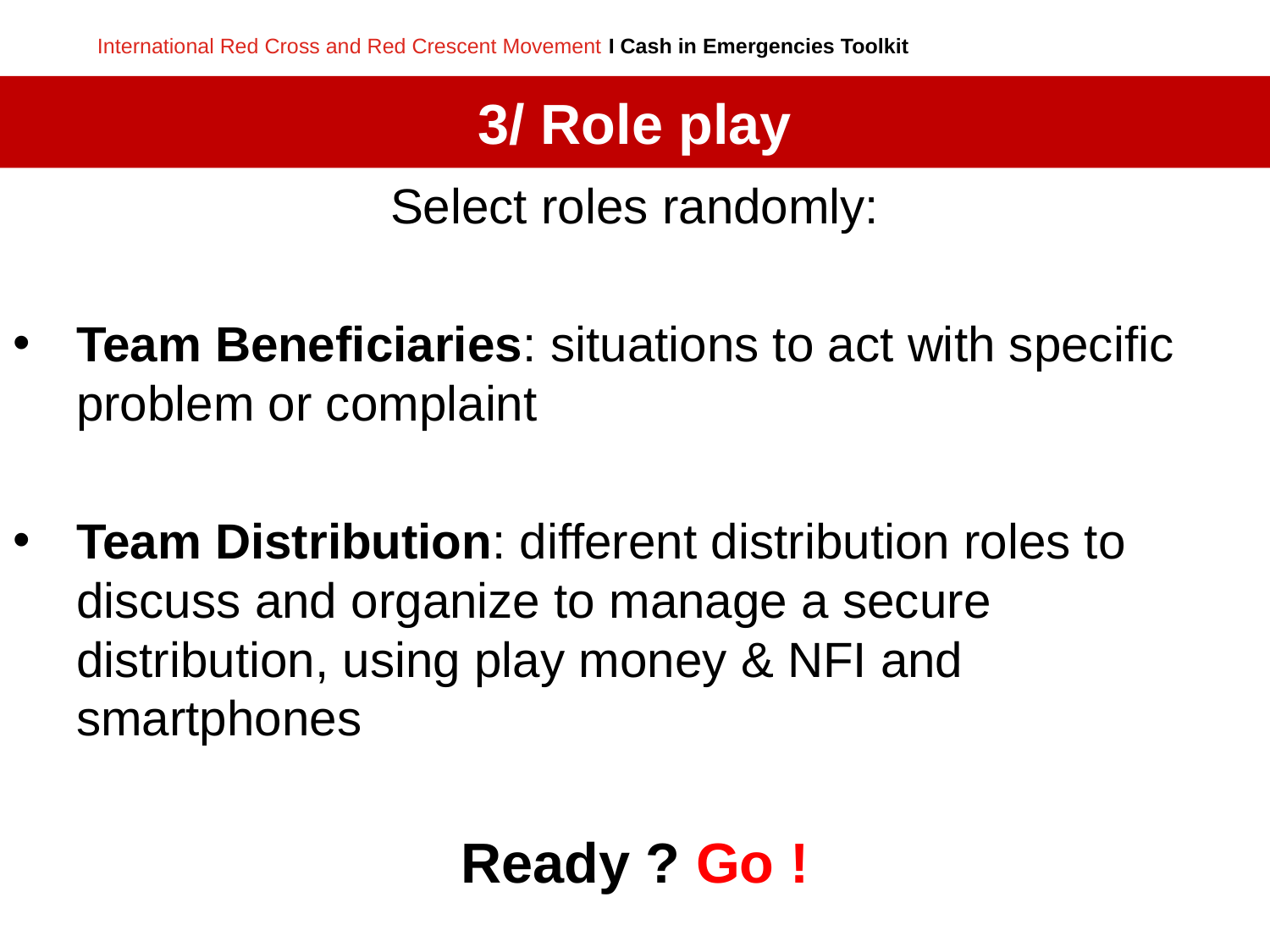

3/ Role play
Select roles randomly:

Team Beneficiaries: situations to act with specific problem or complaint

Team Distribution: different distribution roles to discuss and organize to manage a secure distribution, using play money & NFI and smartphones

Ready ? Go !